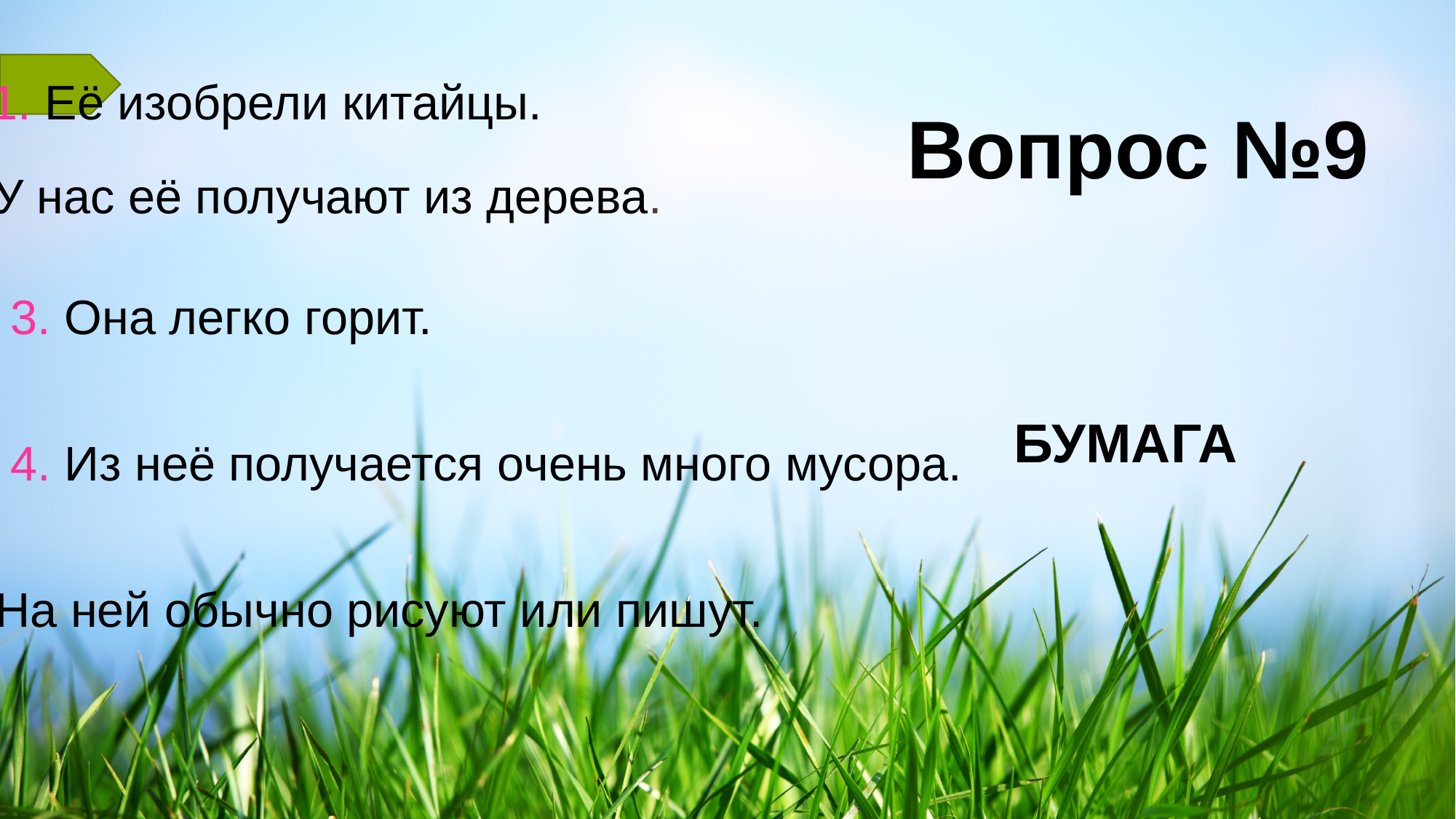

1. Её изобрели китайцы.
Вопрос №9
2. У нас её получают из дерева.
3. Она легко горит.
БУМАГА
4. Из неё получается очень много мусора.
5. На ней обычно рисуют или пишут.